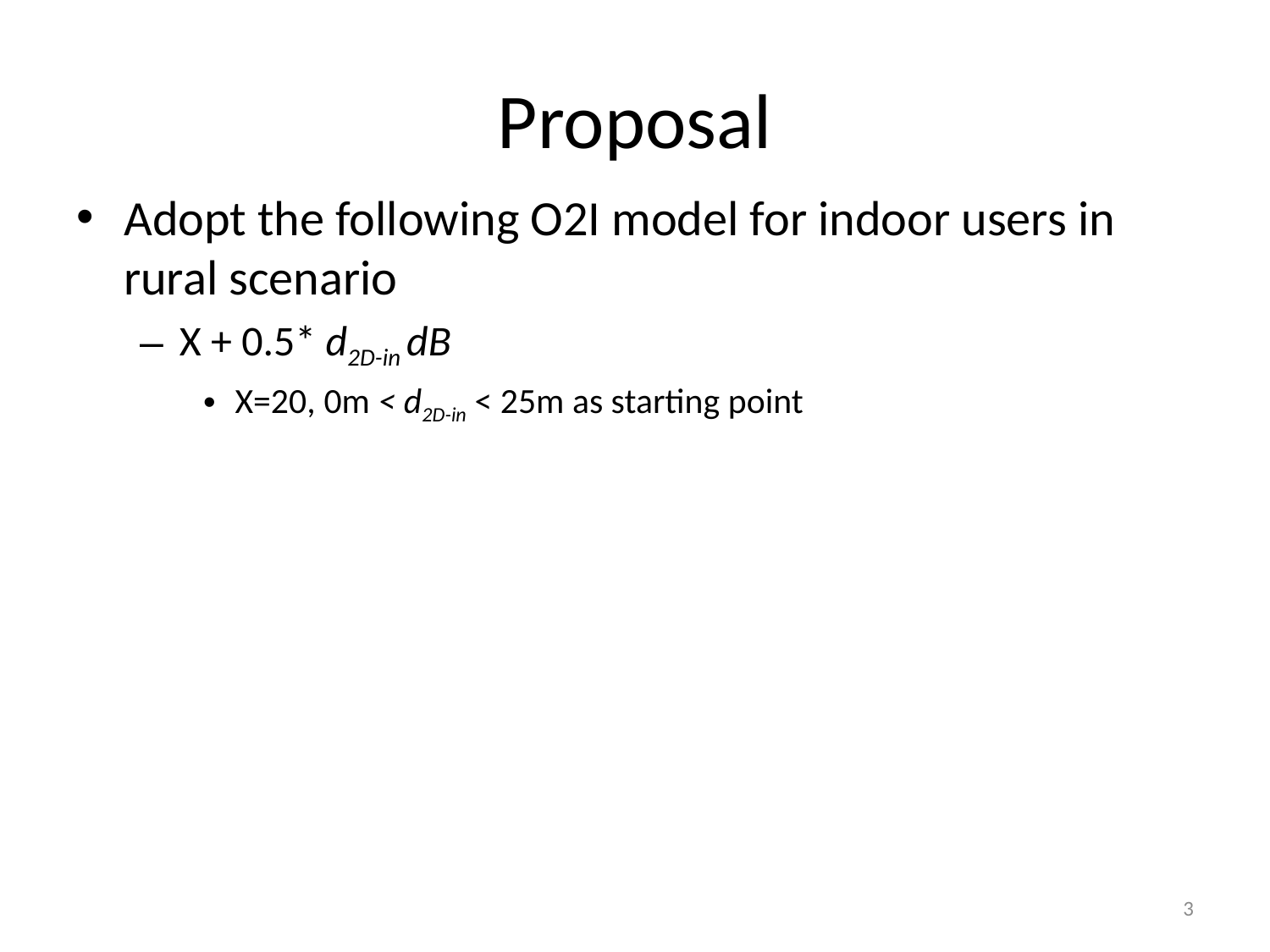

# Proposal
Adopt the following O2I model for indoor users in rural scenario
X + 0.5* d2D-in dB
X=20, 0m < d2D-in < 25m as starting point

3